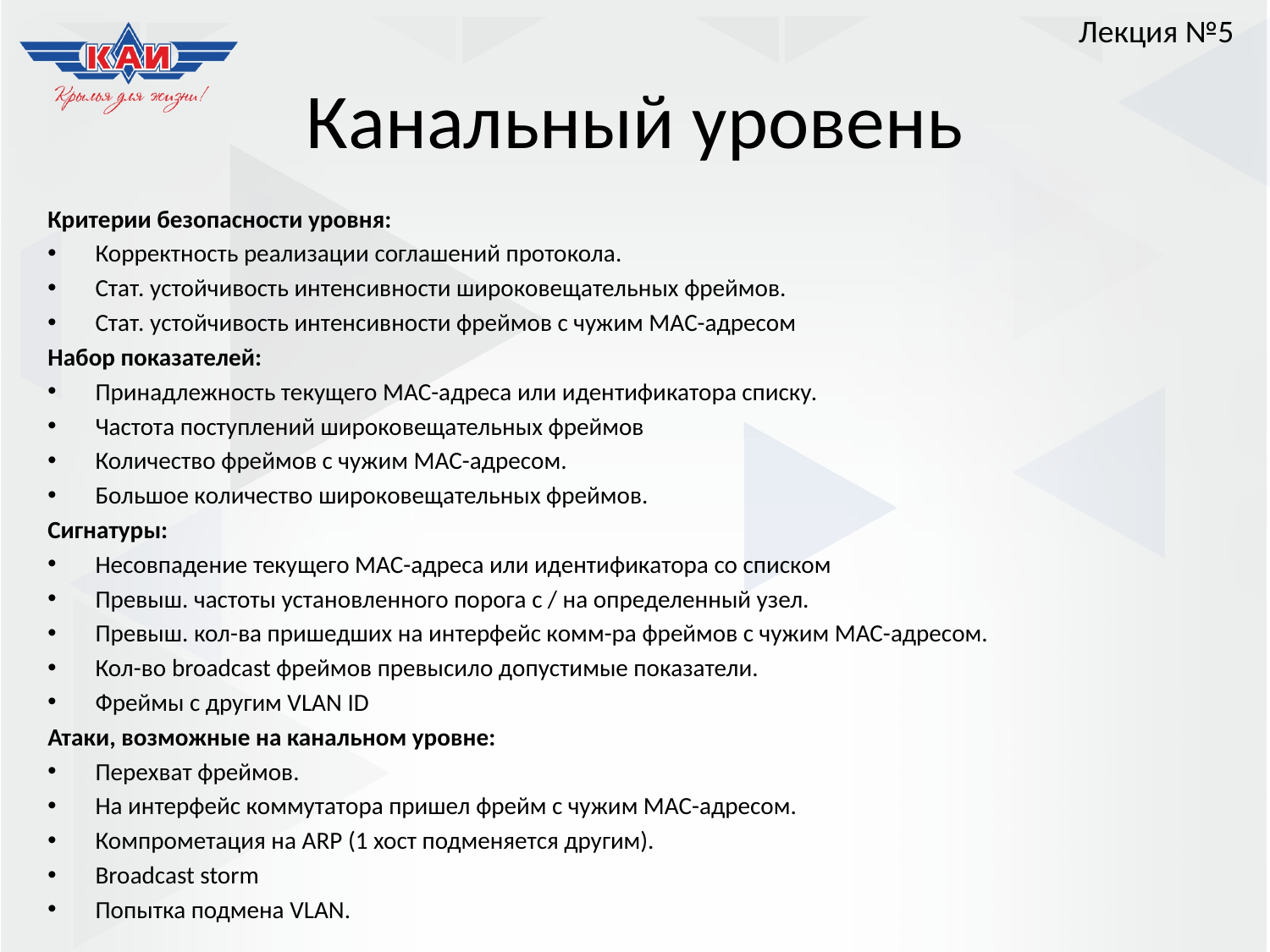

Лекция №5
# Канальный уровень
Критерии безопасности уровня:
Корректность реализации соглашений протокола.
Стат. устойчивость интенсивности широковещательных фреймов.
Стат. устойчивость интенсивности фреймов с чужим MAC-адресом
Набор показателей:
Принадлежность текущего MAC-адреса или идентификатора списку.
Частота поступлений широковещательных фреймов
Количество фреймов с чужим MAC-адресом.
Большое количество широковещательных фреймов.
Сигнатуры:
Несовпадение текущего MAC-адреса или идентификатора со списком
Превыш. частоты установленного порога с / на определенный узел.
Превыш. кол-ва пришедших на интерфейс комм-ра фреймов с чужим MAC-адресом.
Кол-во broadcast фреймов превысило допустимые показатели.
Фреймы с другим VLAN ID
Атаки, возможные на канальном уровне:
Перехват фреймов.
На интерфейс коммутатора пришел фрейм с чужим MAC-адресом.
Компрометация на ARP (1 хост подменяется другим).
Broadcast storm
Попытка подмена VLAN.